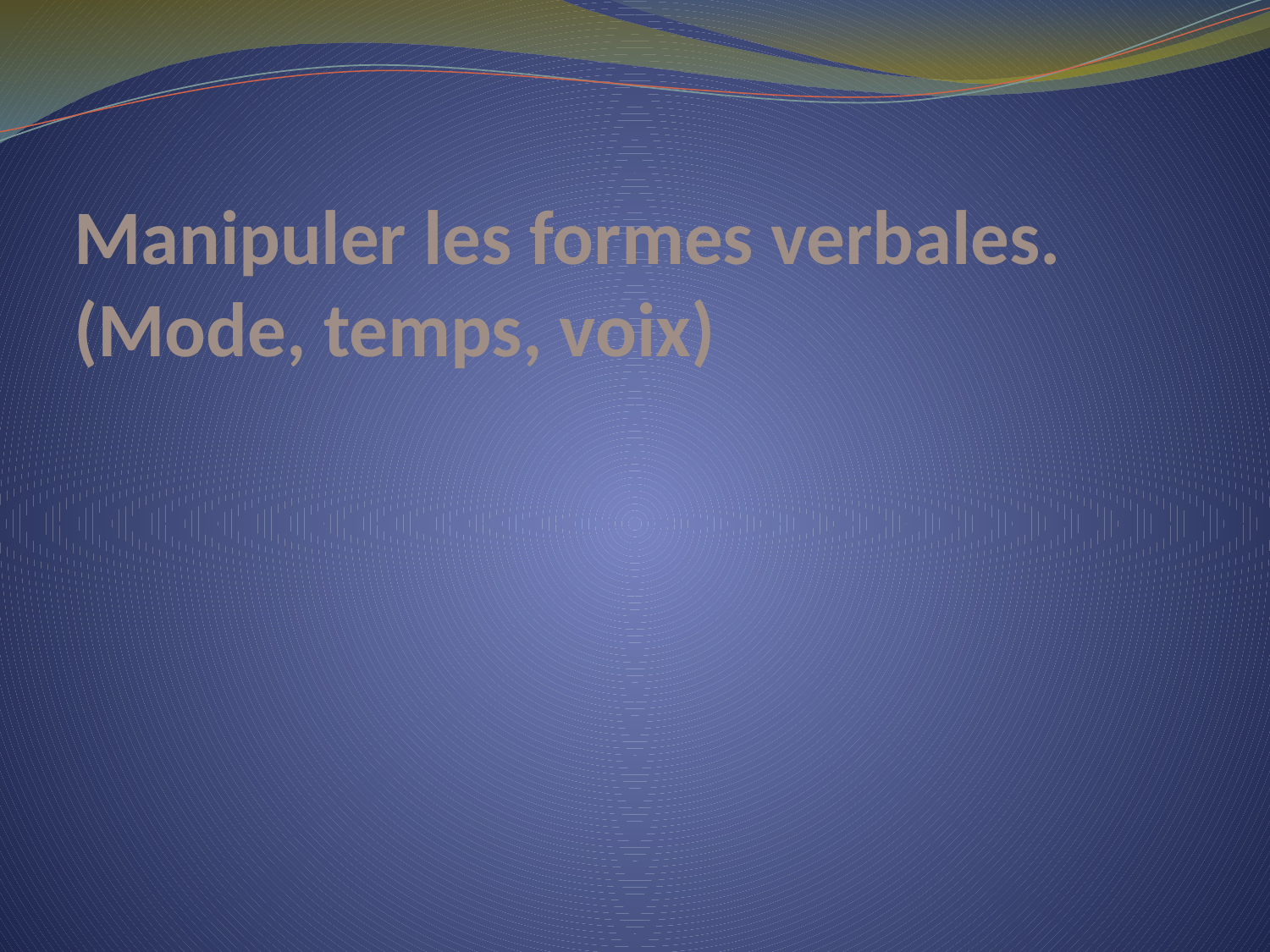

# Manipuler les formes verbales. (Mode, temps, voix)